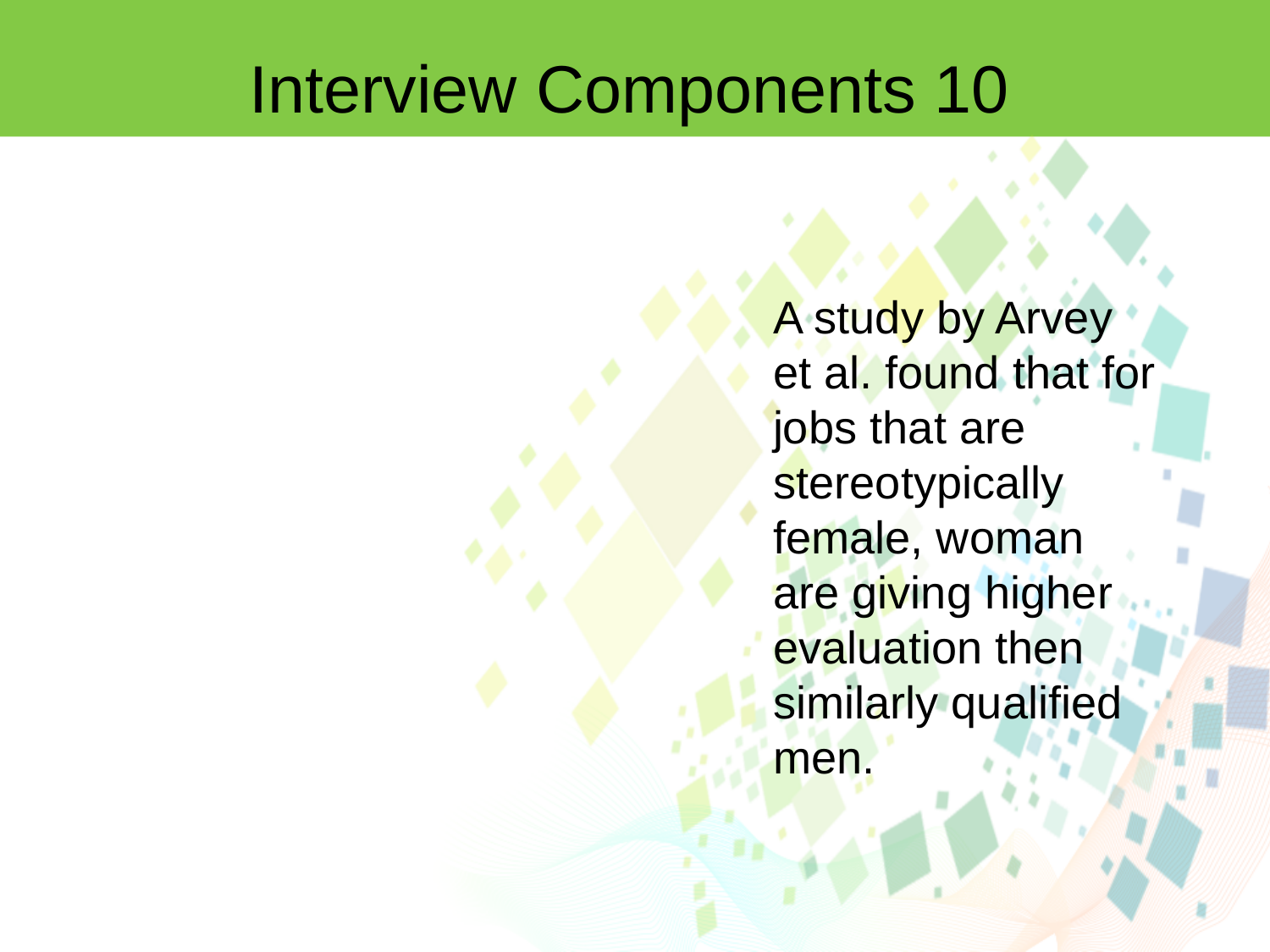

Interview Components 10
A study by Arvey et al. found that for jobs that are stereotypically female, woman are giving higher evaluation then similarly qualified men.